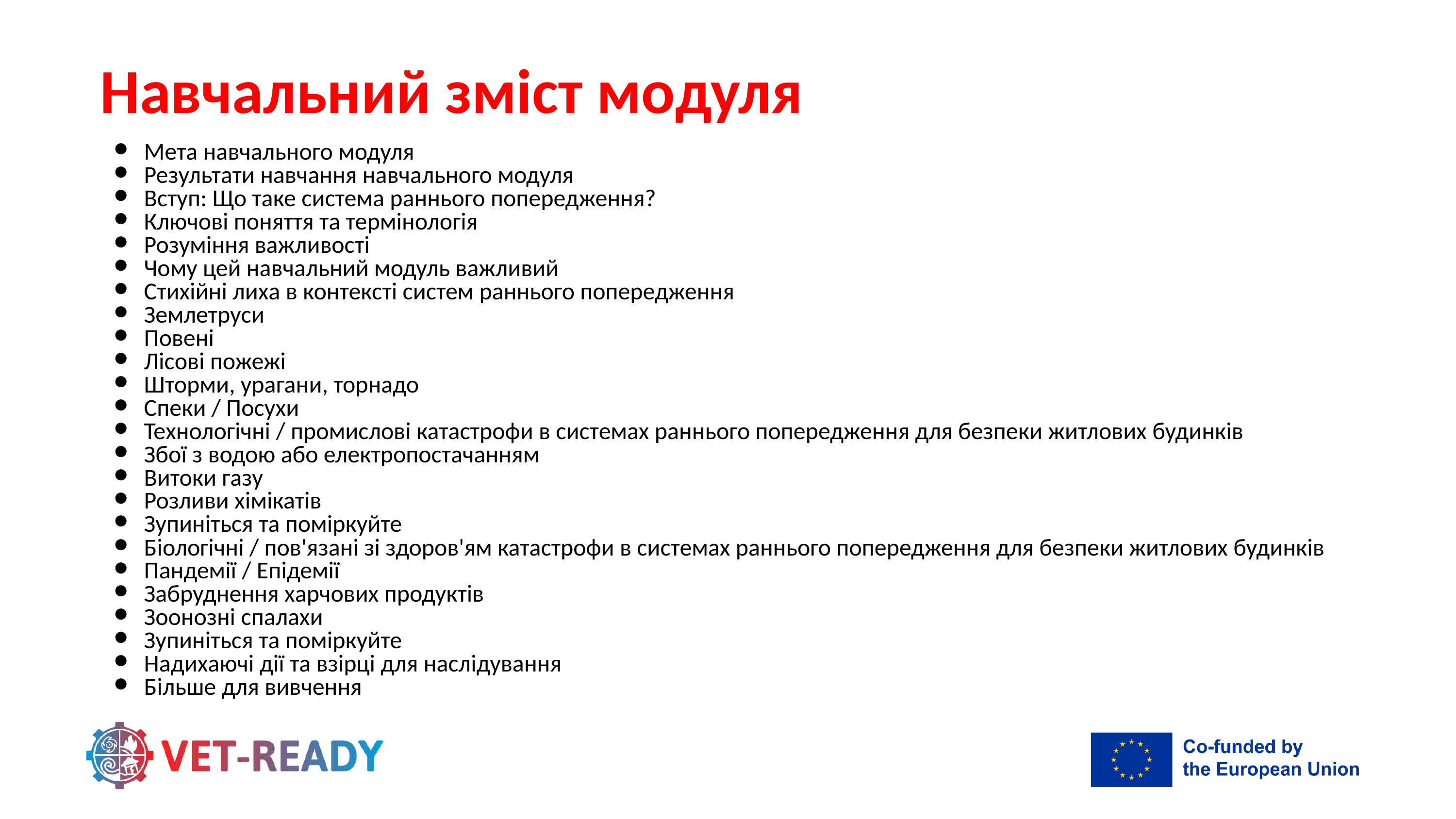

Навчальний зміст модуля

Мета навчального модуля
Результати навчання навчального модуля
Вступ: Що таке система раннього попередження?
Ключові поняття та термінологія
Розуміння важливості
Чому цей навчальний модуль важливий
Стихійні лиха в контексті систем раннього попередження
Землетруси
Повені
Лісові пожежі
Шторми, урагани, торнадо
Спеки / Посухи
Технологічні / промислові катастрофи в системах раннього попередження для безпеки житлових будинків
Збої з водою або електропостачанням
Витоки газу
Розливи хімікатів
Зупиніться та поміркуйте
Біологічні / пов'язані зі здоров'ям катастрофи в системах раннього попередження для безпеки житлових будинків
Пандемії / Епідемії
Забруднення харчових продуктів
Зоонозні спалахи
Зупиніться та поміркуйте
Надихаючі дії та взірці для наслідування
Більше для вивчення